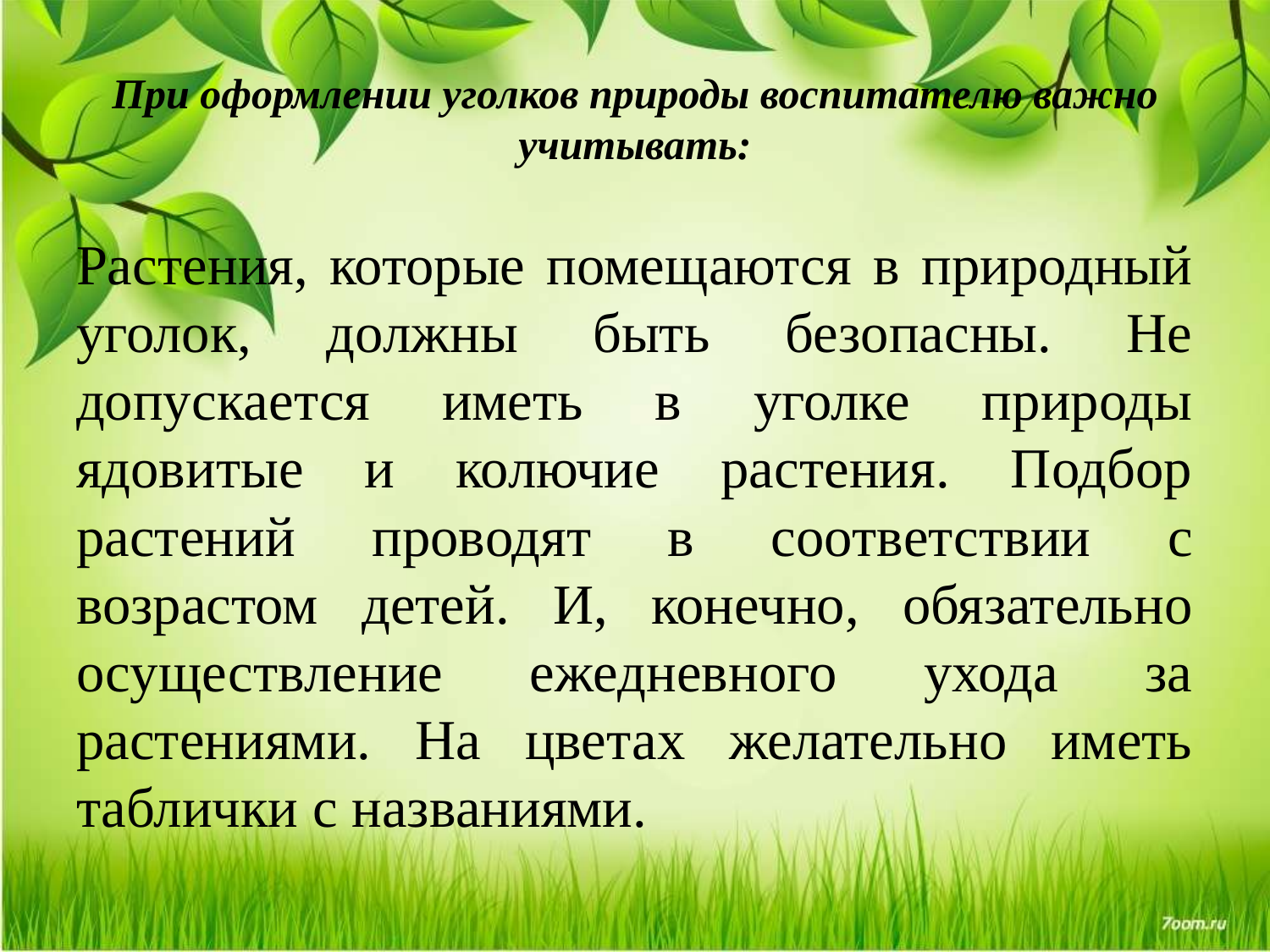

# При оформлении уголков природы воспитателю важно учитывать:
Растения, которые помещаются в природный уголок, должны быть безопасны. Не допускается иметь в уголке природы ядовитые и колючие растения. Подбор растений проводят в соответствии с возрастом детей. И, конечно, обязательно осуществление ежедневного ухода за растениями. На цветах желательно иметь таблички с названиями.